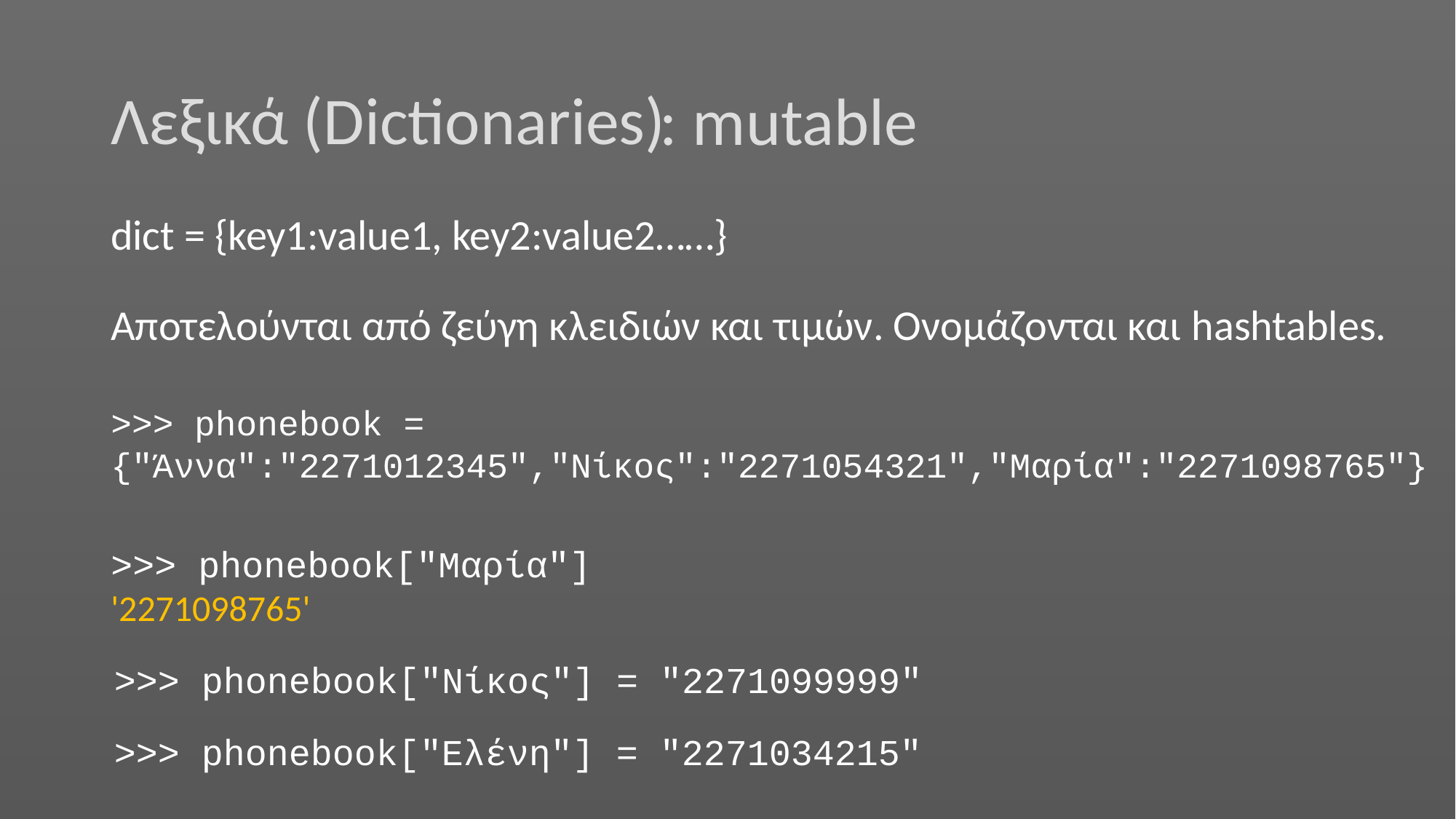

# Λεξικά (Dictionaries)
: mutable
dict = {key1:value1, key2:value2……}
Αποτελούνται από ζεύγη κλειδιών και τιμών. Ονομάζονται και hashtables.
>>> phonebook = {"Άννα":"2271012345","Νίκος":"2271054321","Μαρία":"2271098765"}
>>> phonebook["Μαρία"]
'2271098765'
>>> phonebook["Νίκος"] = "2271099999"
>>> phonebook["Ελένη"] = "2271034215"